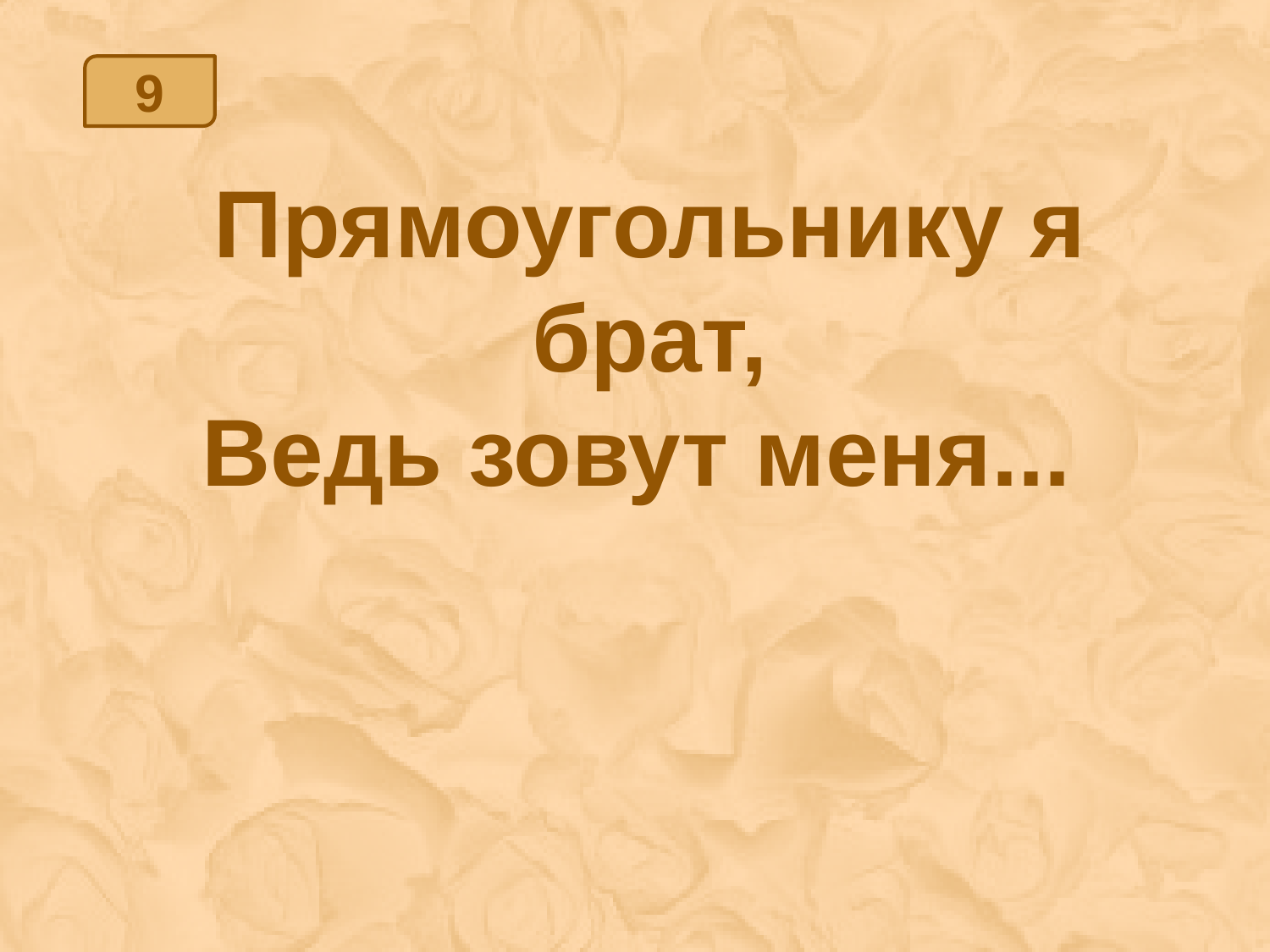

9
Прямоугольнику я брат,
Ведь зовут меня...